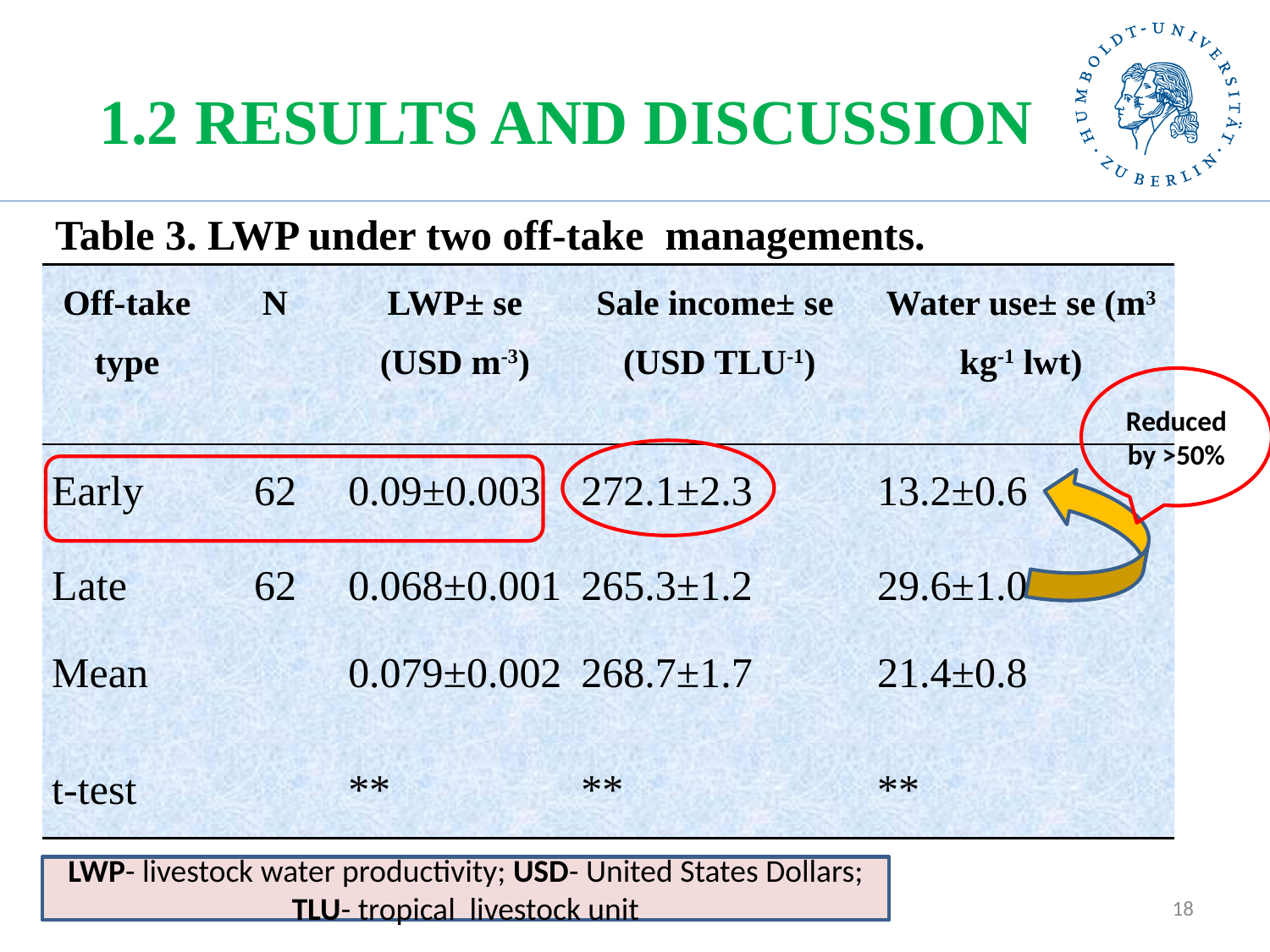

# 1.2 RESULTS AND DISCUSSION
Table 3. LWP under two off-take  managements.
| Off-take type | N | LWP± se (USD m-3) | Sale income± se (USD TLU-1) | Water use± se (m3 kg-1 lwt) |
| --- | --- | --- | --- | --- |
| Early | 62 | 0.09±0.003 | 272.1±2.3 | 13.2±0.6 |
| Late | 62 | 0.068±0.001 | 265.3±1.2 | 29.6±1.0 |
| Mean |  | 0.079±0.002 | 268.7±1.7 | 21.4±0.8 |
| t-test |  | \*\* | \*\* | \*\* |
Reduced by >50%

LWP- livestock water productivity; USD- United States Dollars; TLU- tropical  livestock unit
18